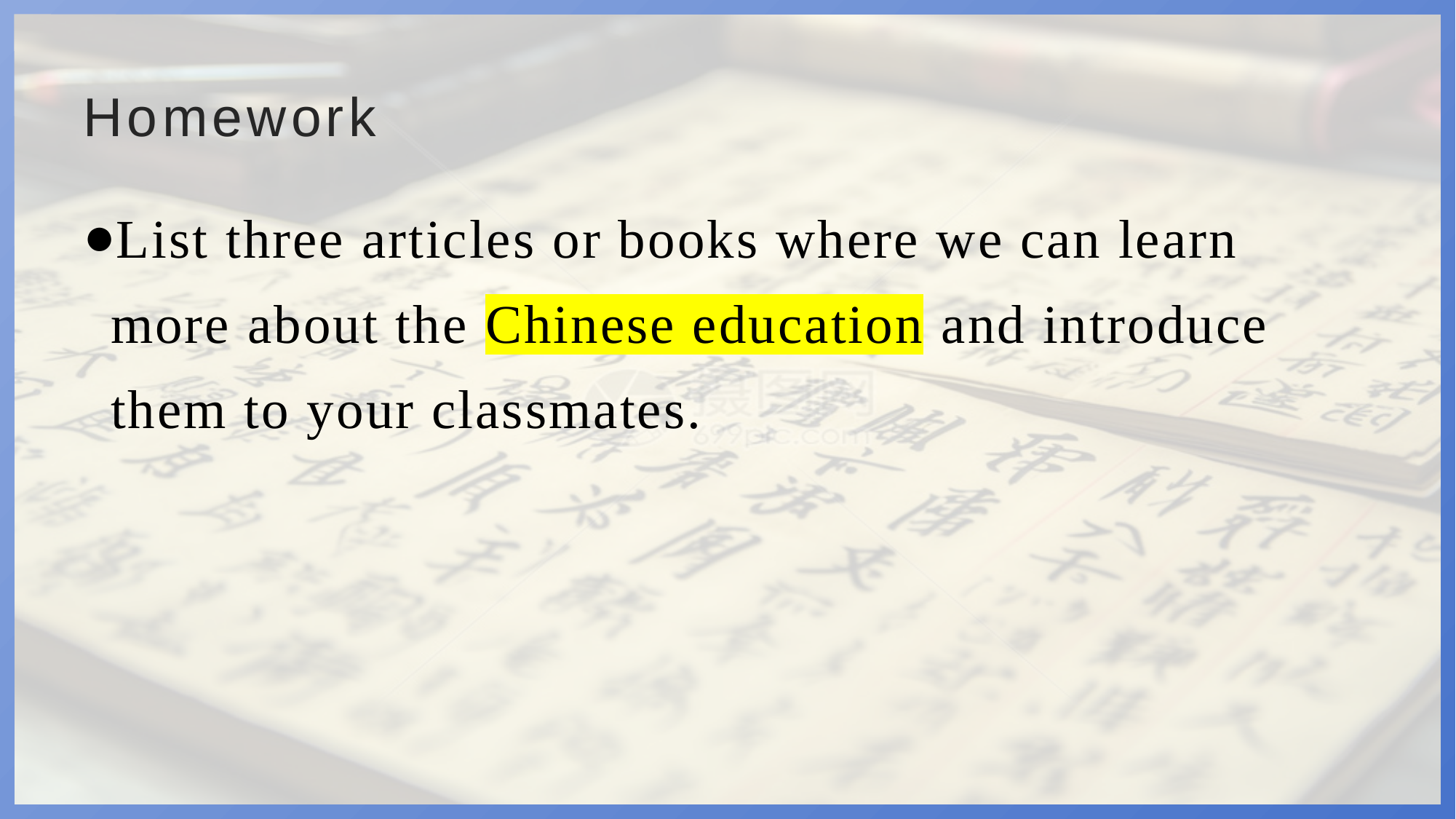

# Homework
List three articles or books where we can learn more about the Chinese education and introduce them to your classmates.